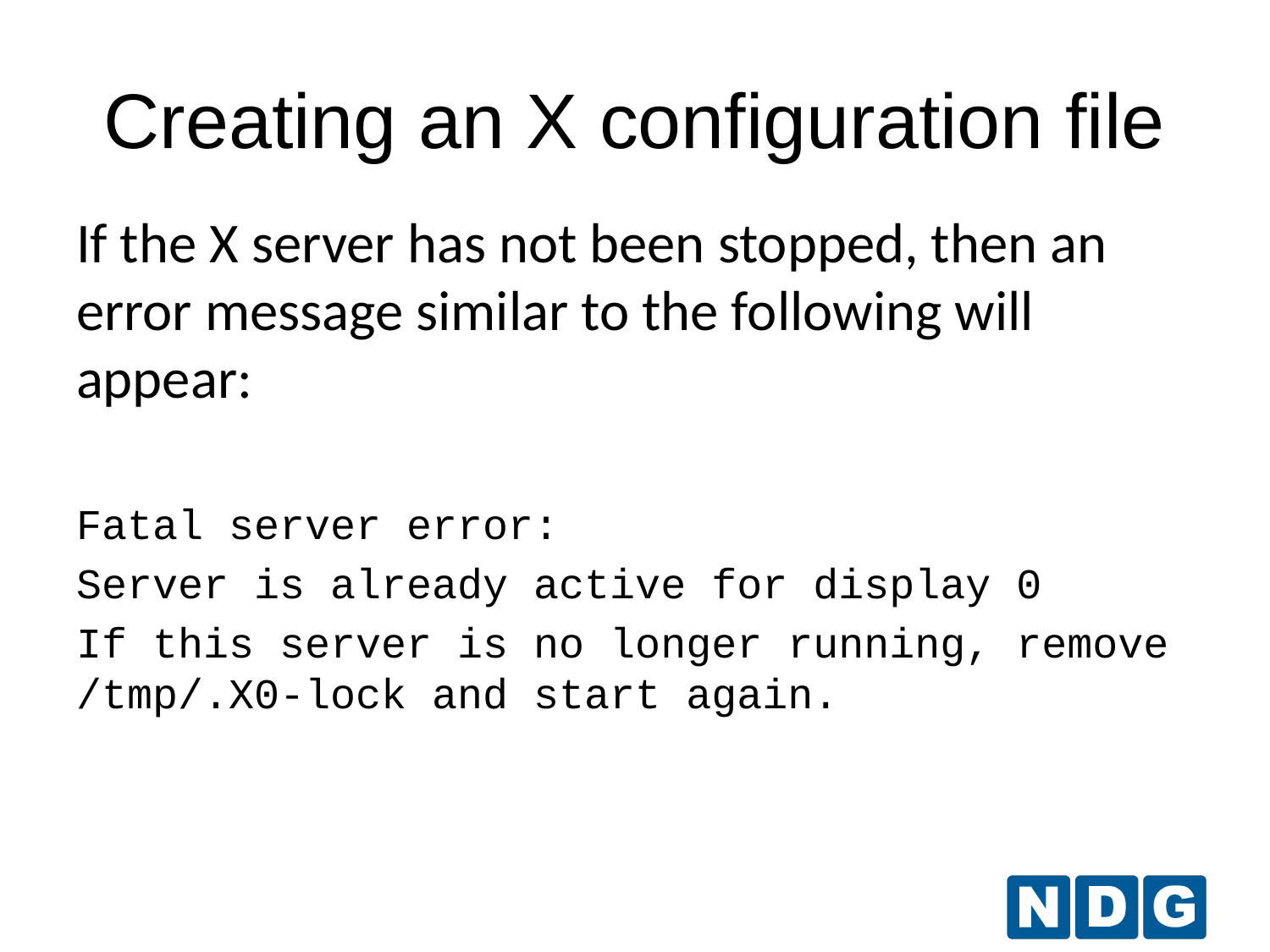

# Creating an X configuration file
If the X server has not been stopped, then an error message similar to the following will appear:

Fatal server error:
Server is already active for display 0
If this server is no longer running, remove /tmp/.X0-lock and start again.